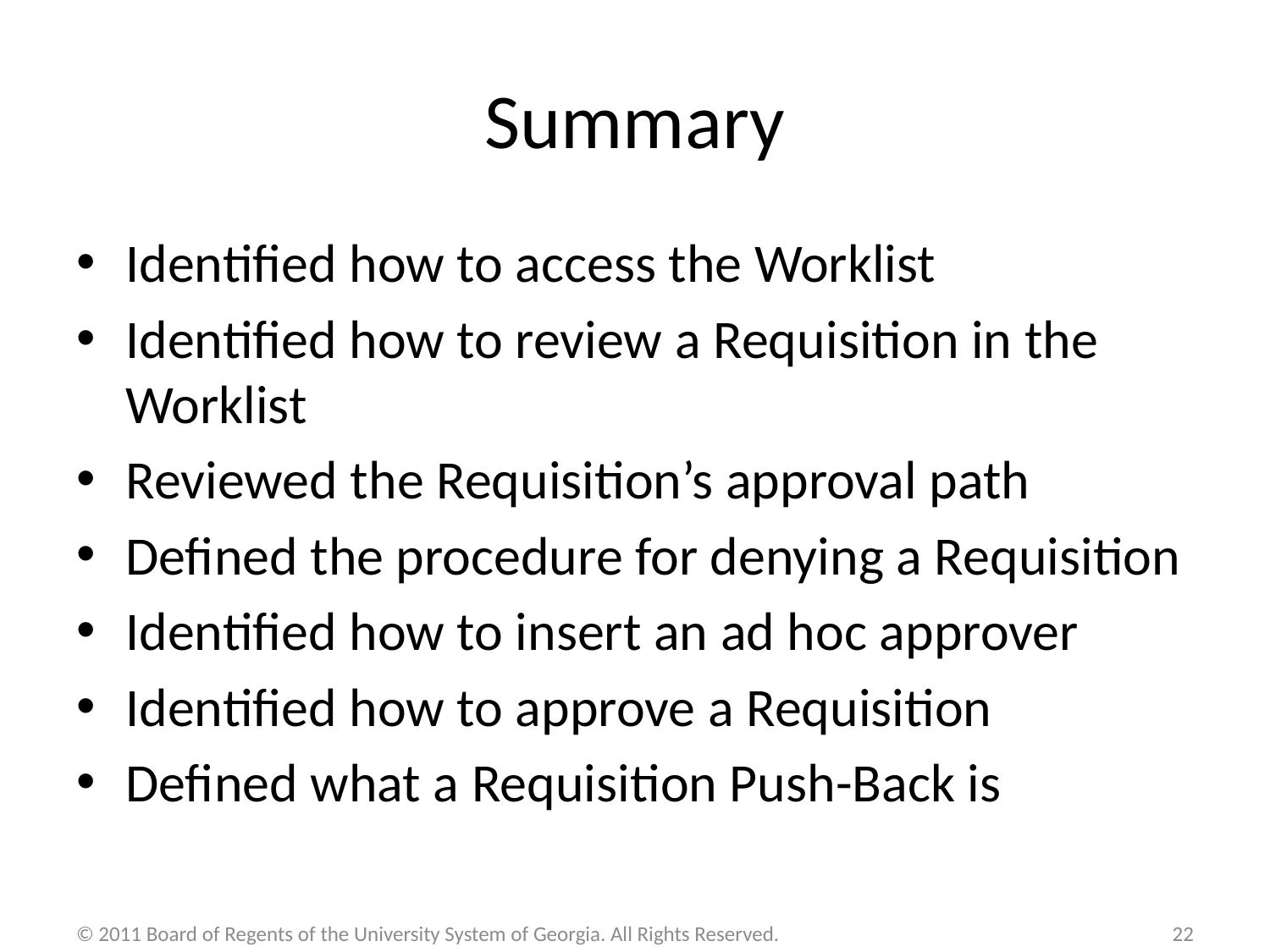

# Summary
Identified how to access the Worklist
Identified how to review a Requisition in the Worklist
Reviewed the Requisition’s approval path
Defined the procedure for denying a Requisition
Identified how to insert an ad hoc approver
Identified how to approve a Requisition
Defined what a Requisition Push-Back is
© 2011 Board of Regents of the University System of Georgia. All Rights Reserved.
22